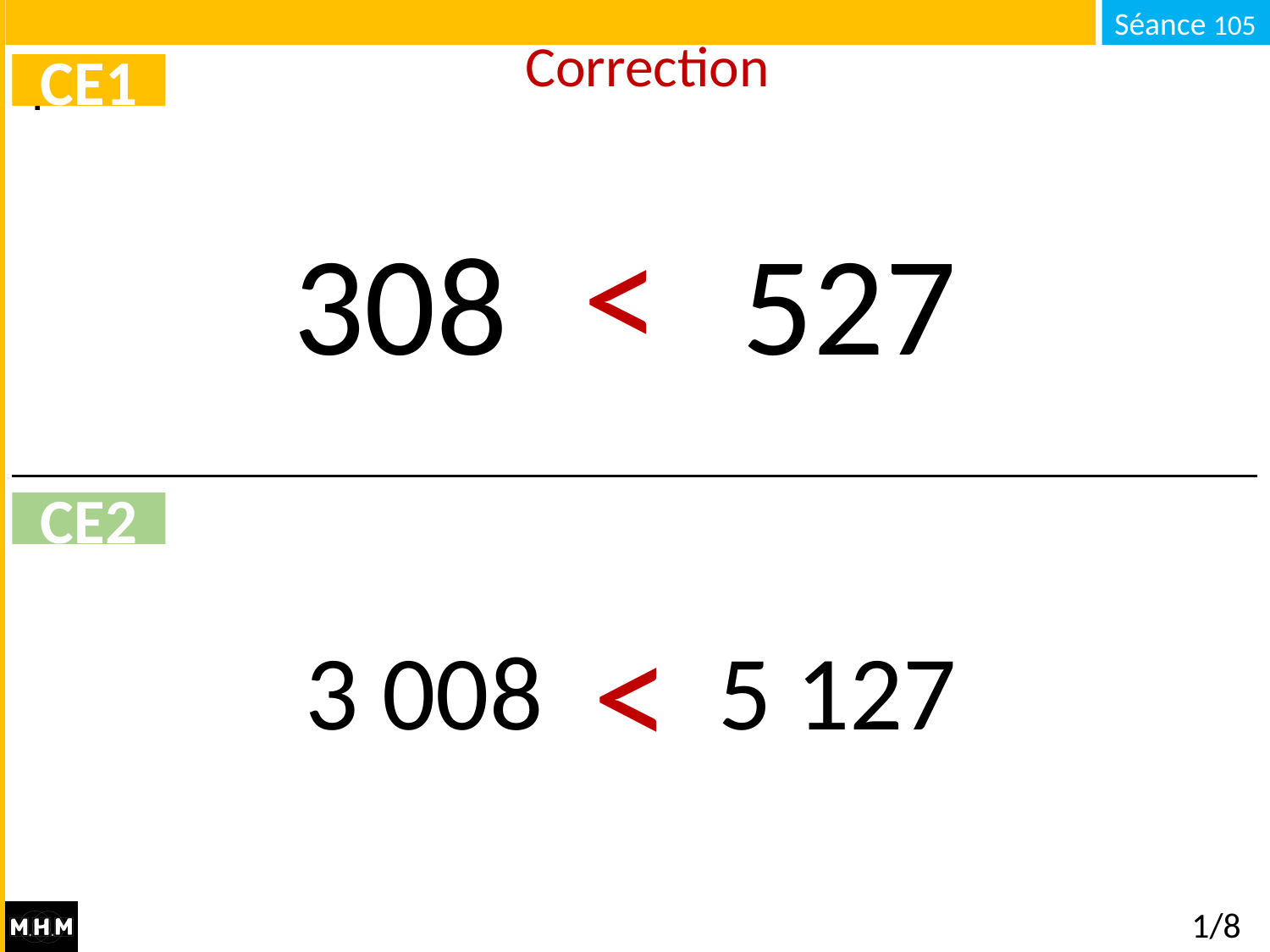

# Correction
CE1
<
308 . . . 527
CE2
<
3 008 . . . 5 127
1/8